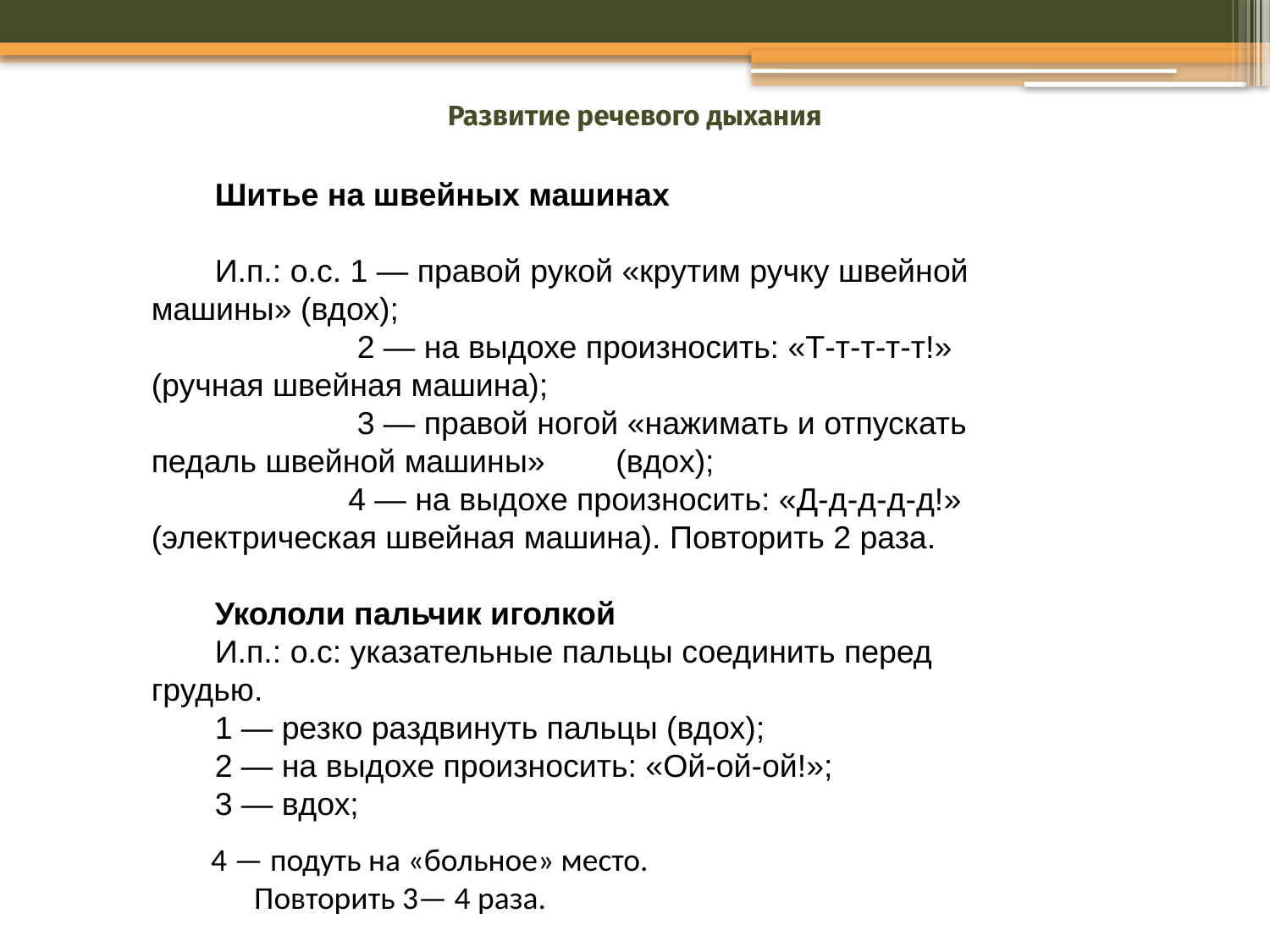

# Развитие речевого дыхания
Шитье на швейных машинах

И.п.: о.с. 1 — правой рукой «крутим ручку швейной машины» (вдох);
                2 — на выдохе произносить: «Т-т-т-т-т!» (ручная швейная машина);
                3 — правой ногой «нажимать и отпускать педаль швейной машины»        (вдох);
               4 — на выдохе произносить: «Д-д-д-д-д!» (электрическая швейная машина). Повторить 2 раза.

Укололи пальчик иголкой
И.п.: о.с: указательные пальцы соединить перед грудью.
1 — резко раздвинуть пальцы (вдох);
2 — на выдохе произносить: «Ой-ой-ой!»;
3 — вдох;
4 — подуть на «больное» место.
      Повторить 3— 4 раза.